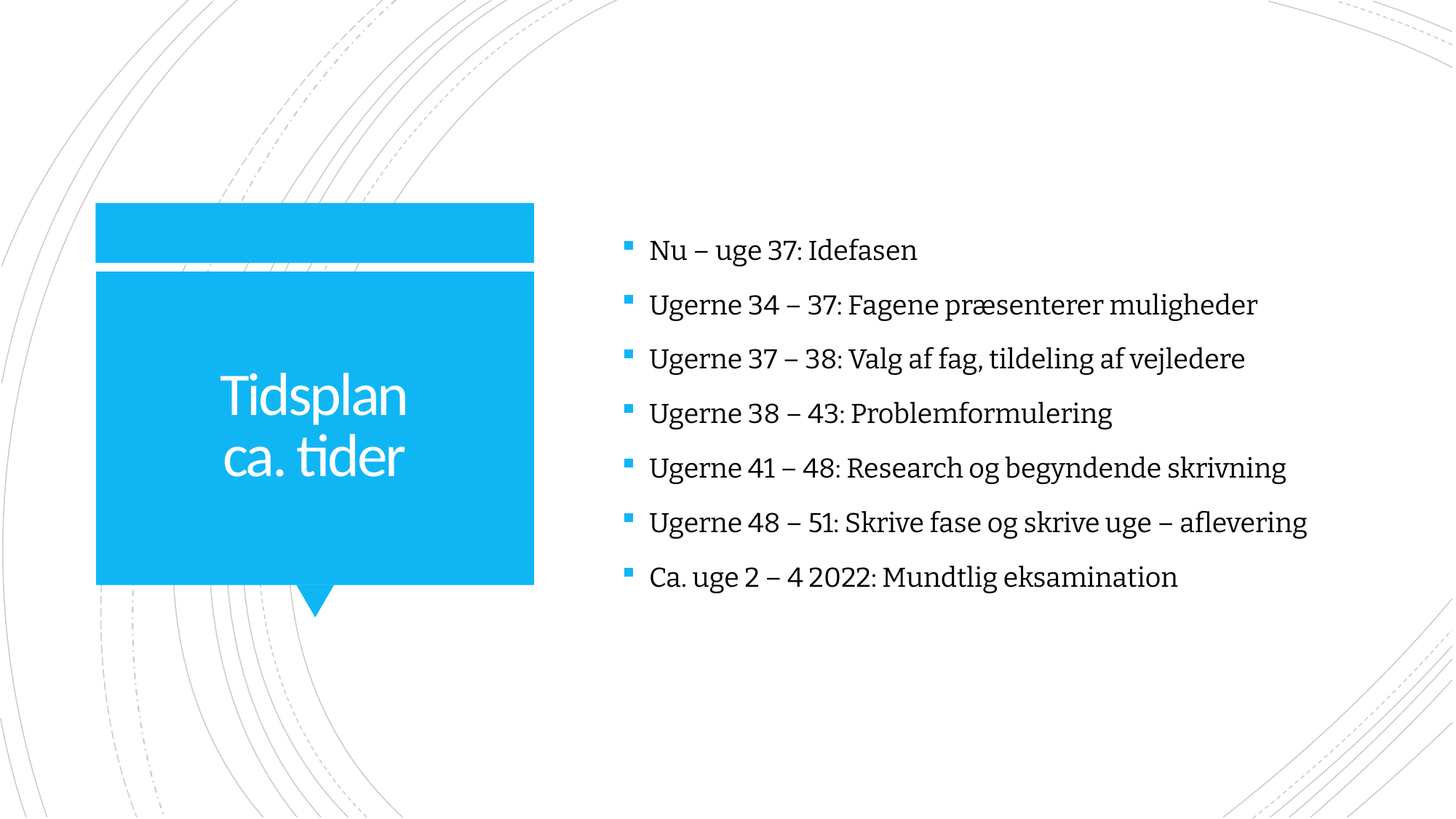

Nu – uge 37: Idefasen
Ugerne 34 – 37: Fagene præsenterer muligheder
Ugerne 37 – 38: Valg af fag, tildeling af vejledere
Ugerne 38 – 43: Problemformulering
Ugerne 41 – 48: Research og begyndende skrivning
Ugerne 48 – 51: Skrive fase og skrive uge – aflevering
Ca. uge 2 – 4 2022: Mundtlig eksamination
# Tidsplan ca. tider